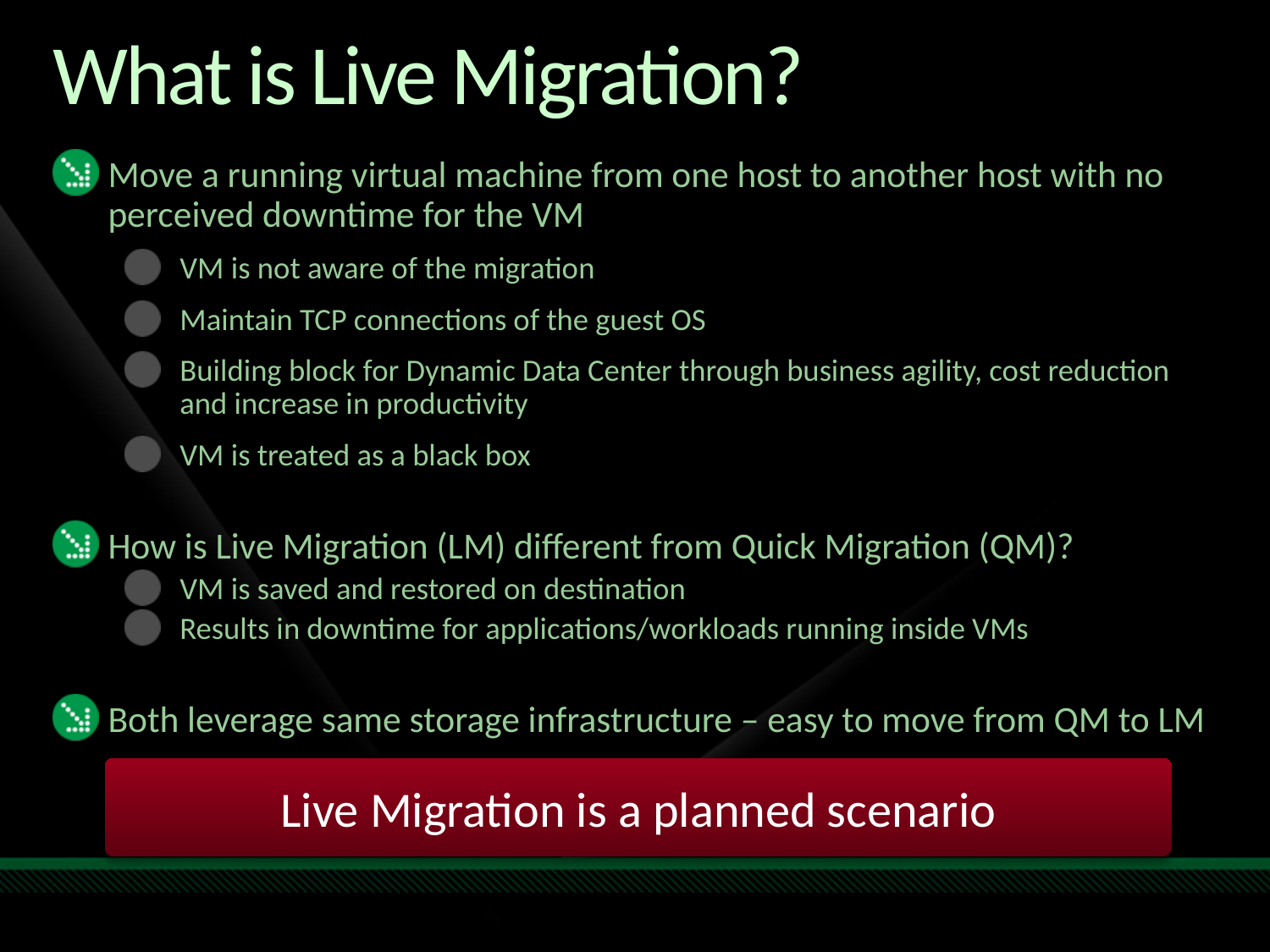

# What is Live Migration?
Move a running virtual machine from one host to another host with no perceived downtime for the VM
VM is not aware of the migration
Maintain TCP connections of the guest OS
Building block for Dynamic Data Center through business agility, cost reduction and increase in productivity
VM is treated as a black box

How is Live Migration (LM) different from Quick Migration (QM)?
VM is saved and restored on destination
Results in downtime for applications/workloads running inside VMs

Both leverage same storage infrastructure – easy to move from QM to LM

Live Migration is a planned scenario